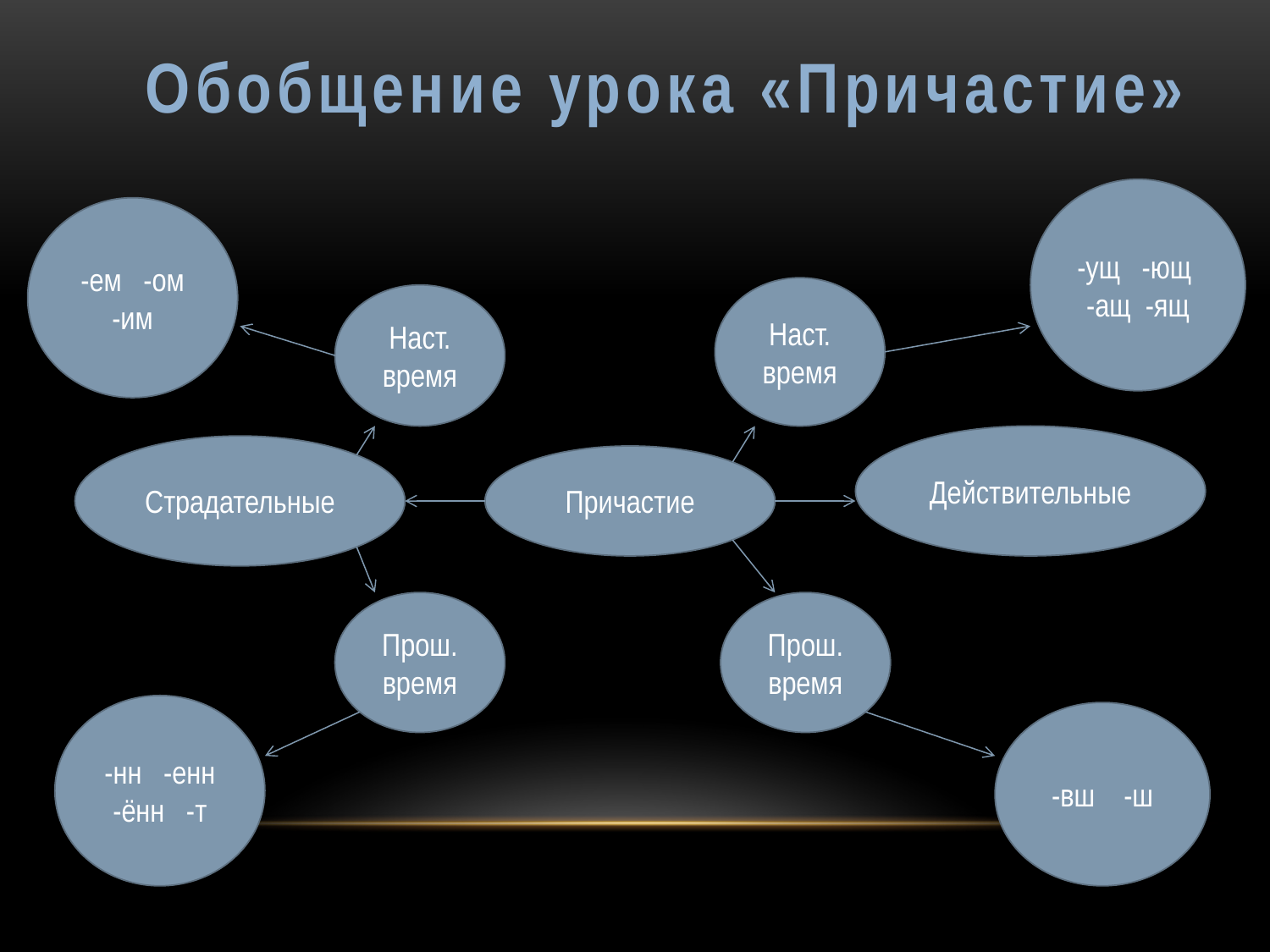

Обобщение урока «Причастие»
-ущ   -ющ
-ащ  -ящ
-ем   -ом
-им
Наст. время
Наст. время
Действительные
Страдательные
Причастие
Прош. время
Прош. время
-нн   -енн
-ённ   -т
-вш    -ш